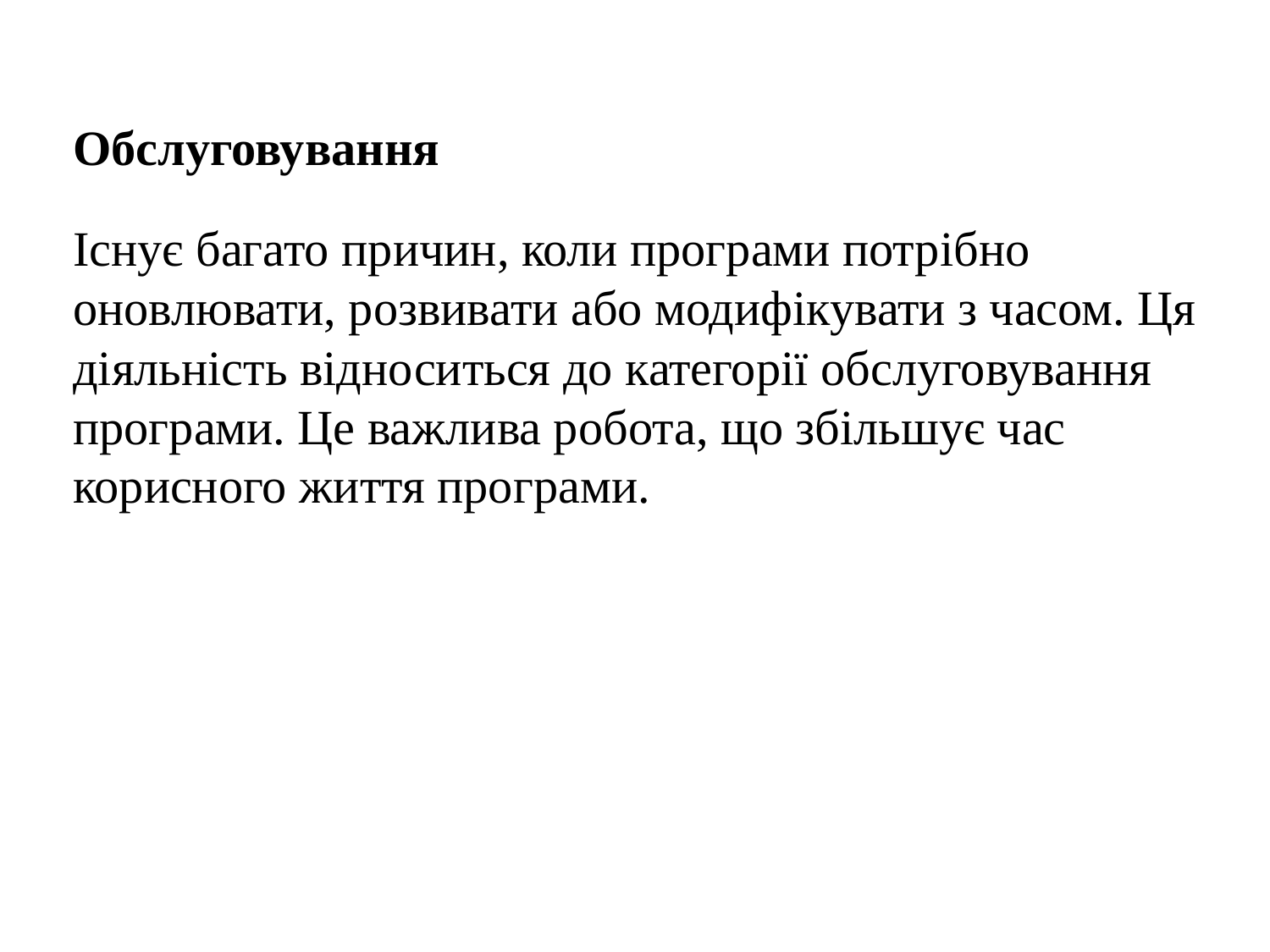

Обслуговування

	Існує багато причин, коли програми потрібно оновлювати, розвивати або модифікувати з часом. Ця діяльність відноситься до категорії обслуговування програми. Це важлива робота, що збільшує час корисного життя програми.